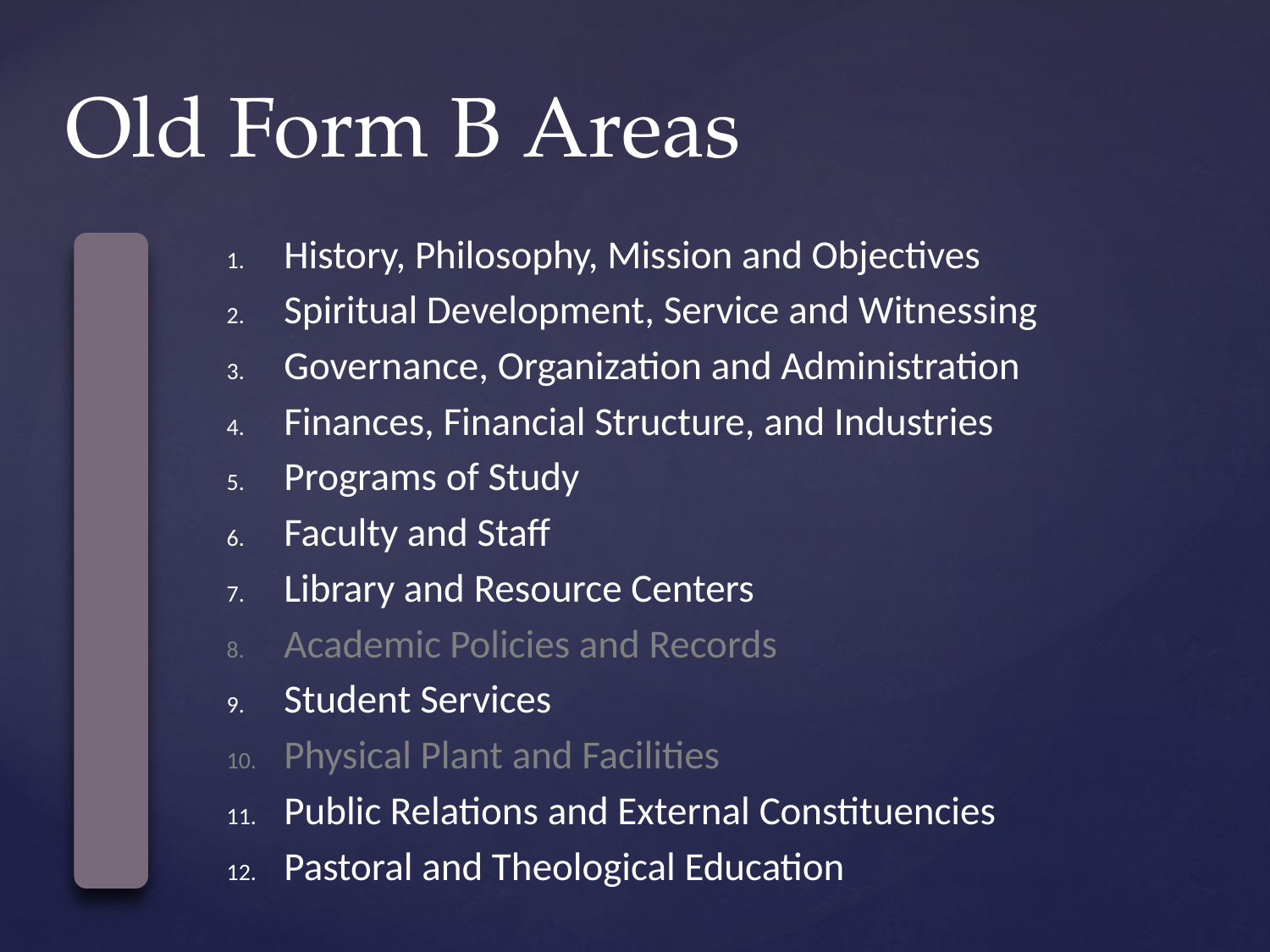

# Old Form B Areas
History, Philosophy, Mission and Objectives
Spiritual Development, Service and Witnessing
Governance, Organization and Administration
Finances, Financial Structure, and Industries
Programs of Study
Faculty and Staff
Library and Resource Centers
Academic Policies and Records
Student Services
Physical Plant and Facilities
Public Relations and External Constituencies
Pastoral and Theological Education